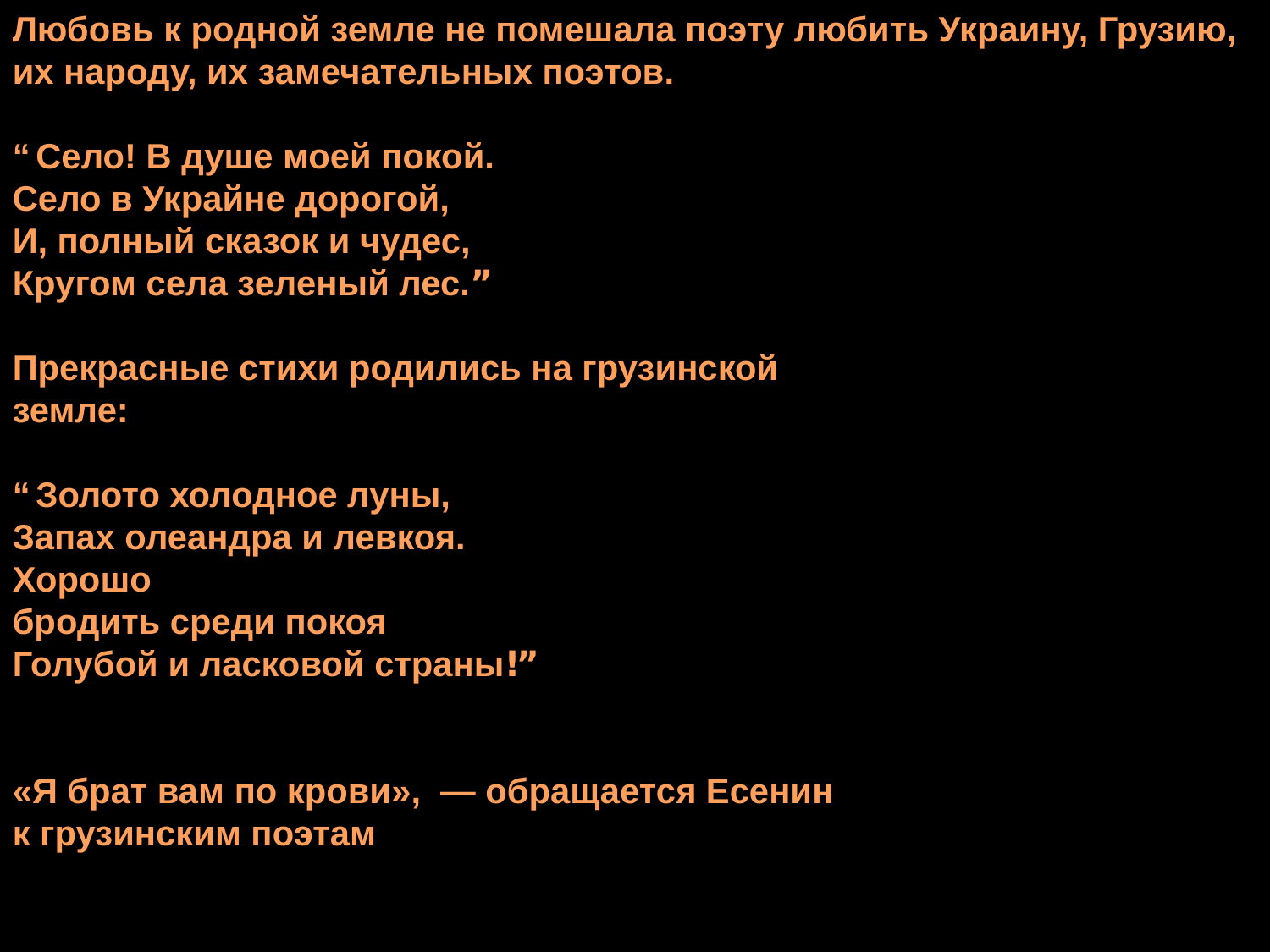

Любовь к родной земле не помешала поэту любить Украину, Грузию, их народу, их замечательных поэтов.

“Село! В душе моей покой.
Село в Украйне дорогой,
И, полный сказок и чудес,
Кругом села зеленый лес.”

Прекрасные стихи родились на грузинской
земле:
“Золото холодное луны,
Запах олеандра и левкоя.
Хорошо
бродить среди покоя
Голубой и ласковой страны!”

«Я брат вам по крови»,  — обращается Есенин
к грузинским поэтам